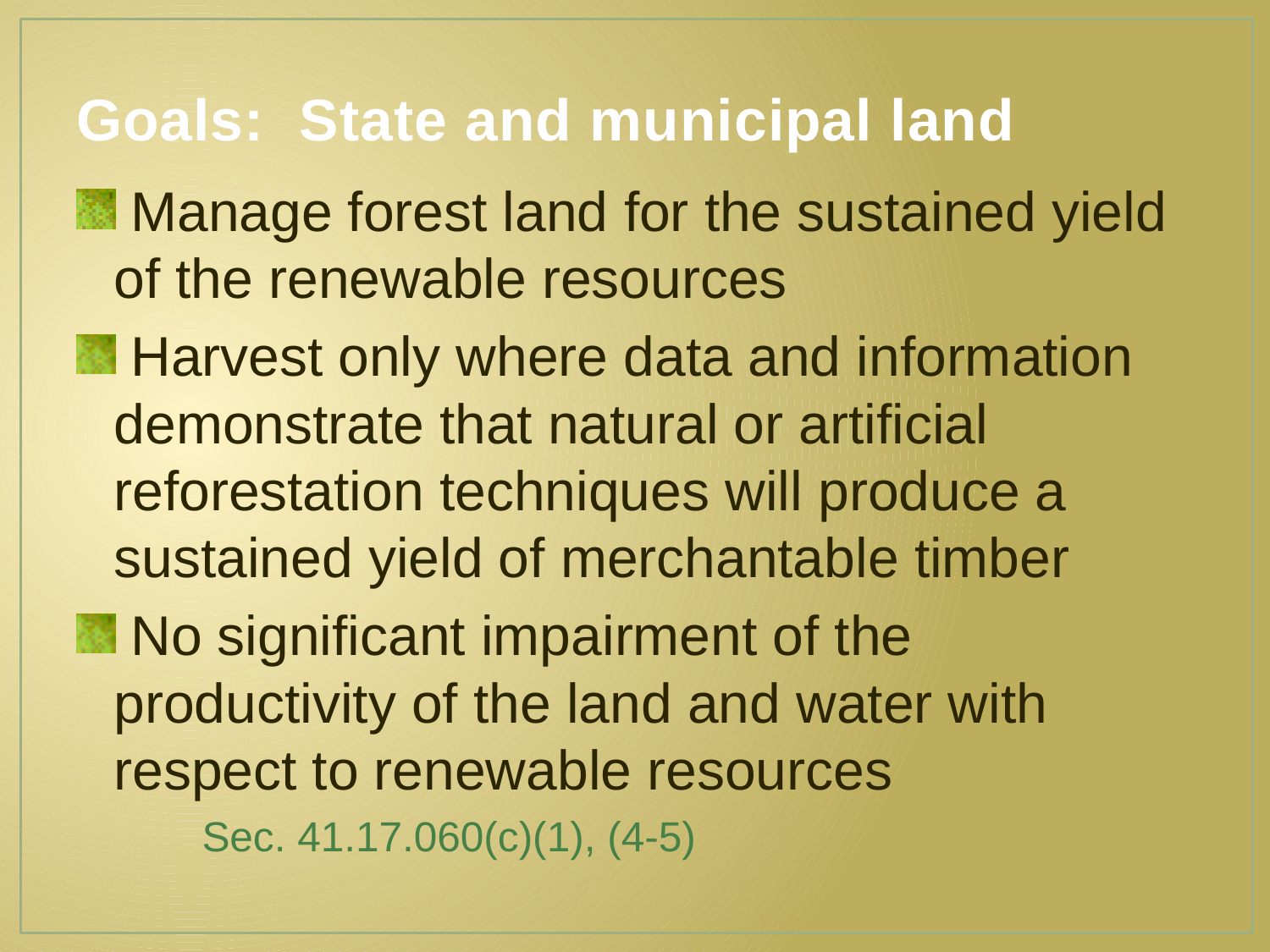

# Goals:  State and municipal land
 Manage forest land for the sustained yield of the renewable resources
 Harvest only where data and information demonstrate that natural or artificial reforestation techniques will produce a sustained yield of merchantable timber
 No significant impairment of the productivity of the land and water with respect to renewable resources
					Sec. 41.17.060(c)(1), (4-5)